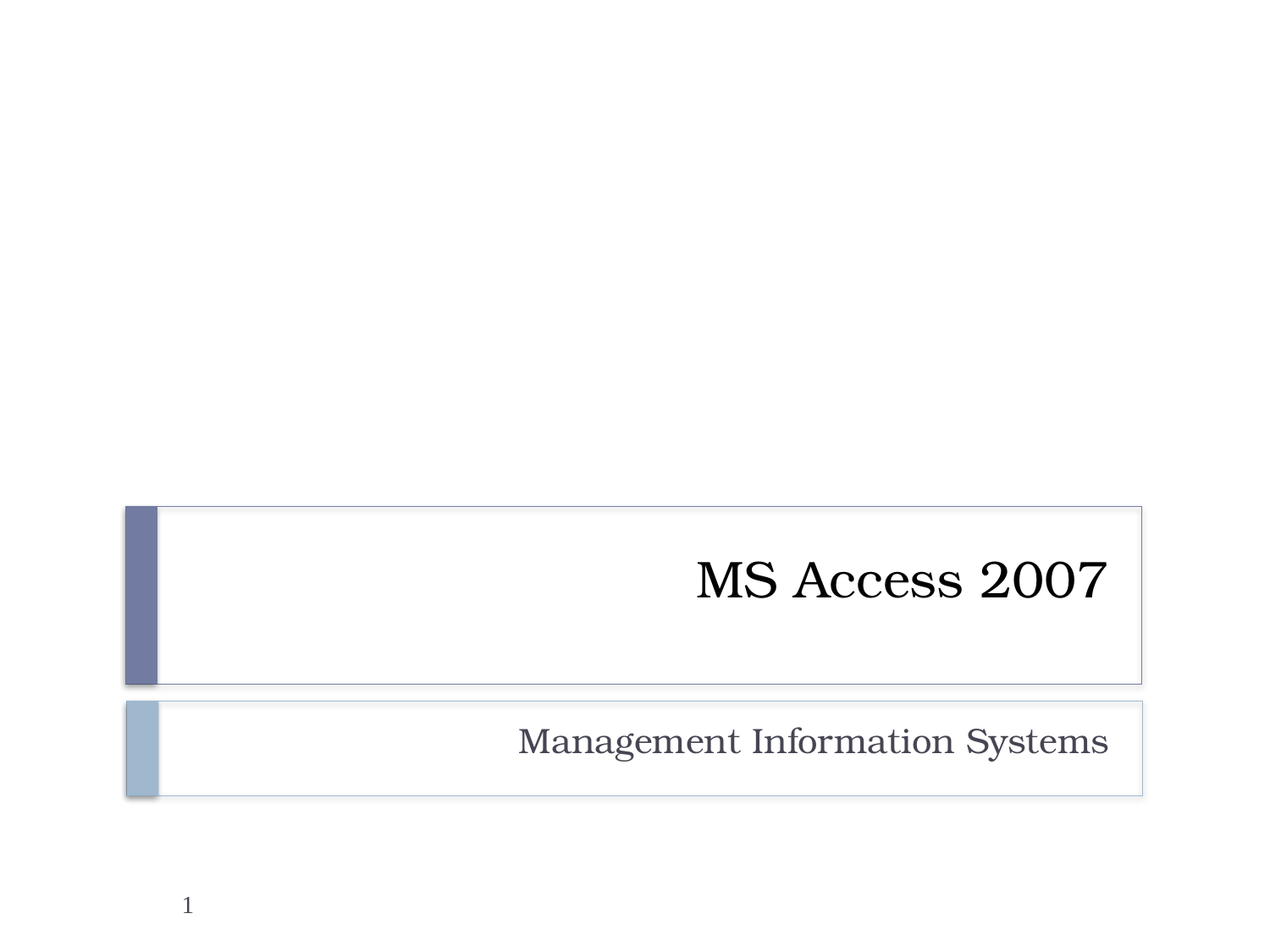

# MS Access 2007
Management Information Systems

1